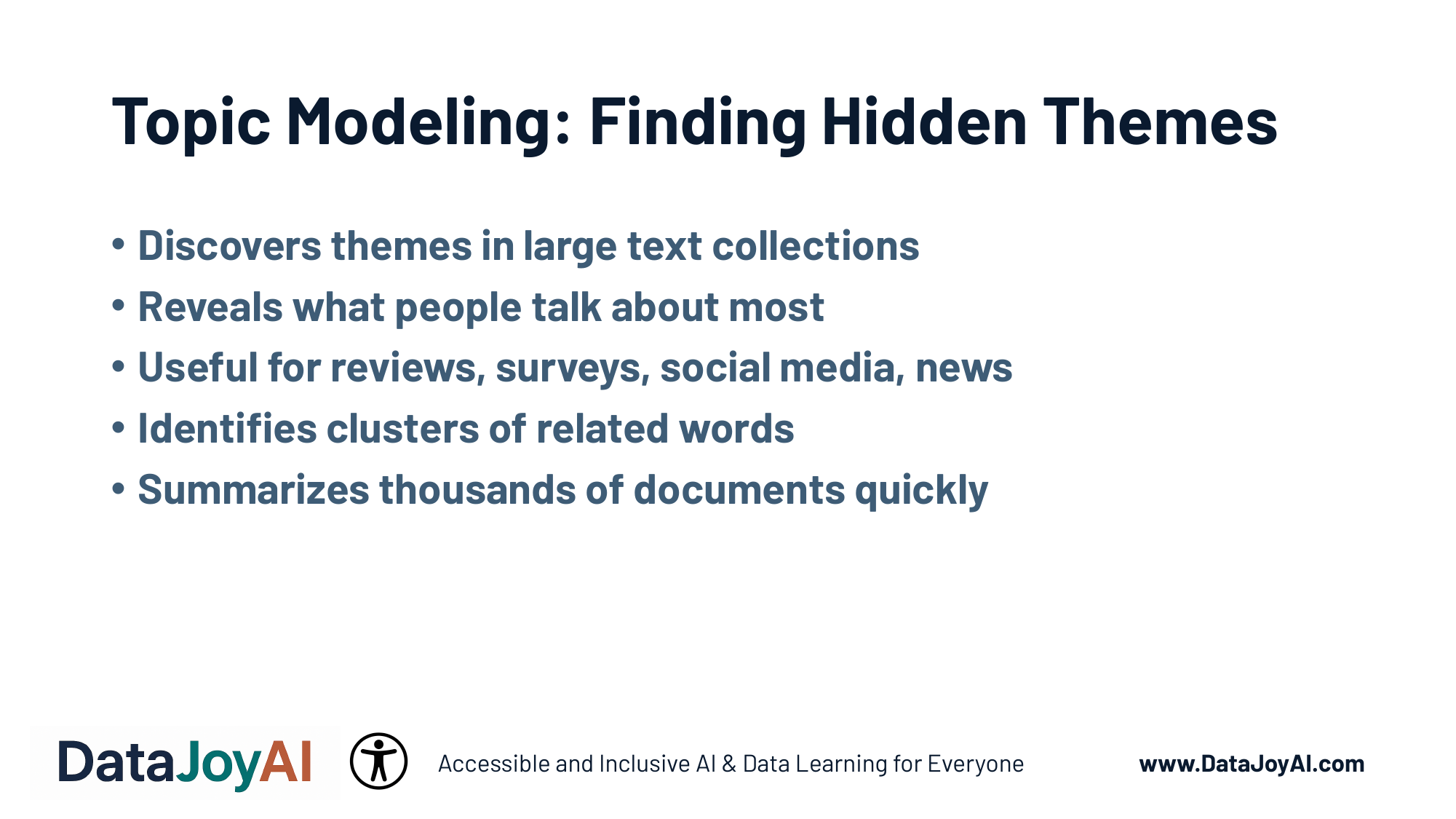

# Topic Modeling: Finding Hidden Themes
Discovers themes in large text collections
Reveals what people talk about most
Useful for reviews, surveys, social media, news
Identifies clusters of related words
Summarizes thousands of documents quickly